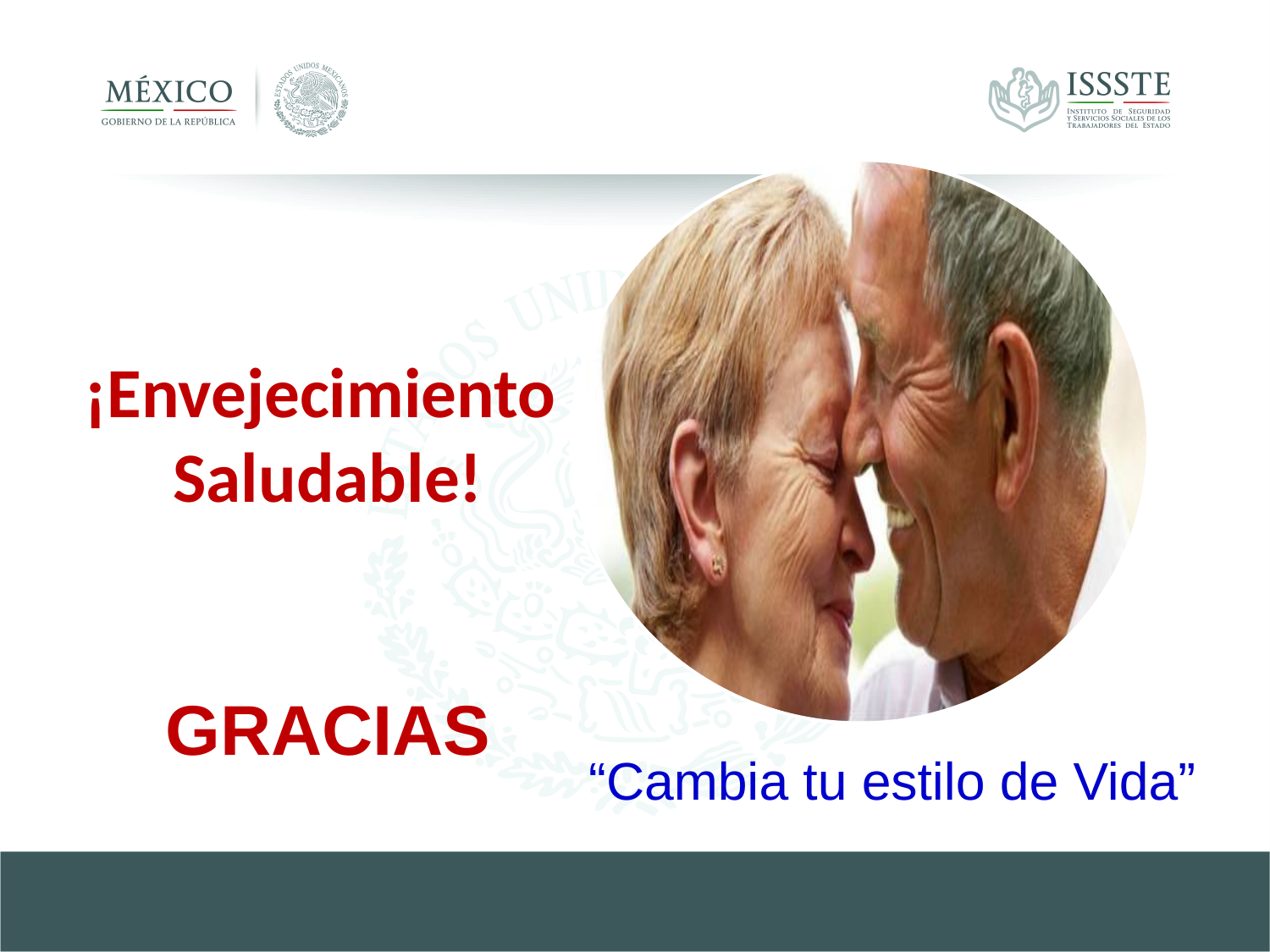

¡Envejecimiento
Saludable!

GRACIAS
“Cambia tu estilo de Vida”